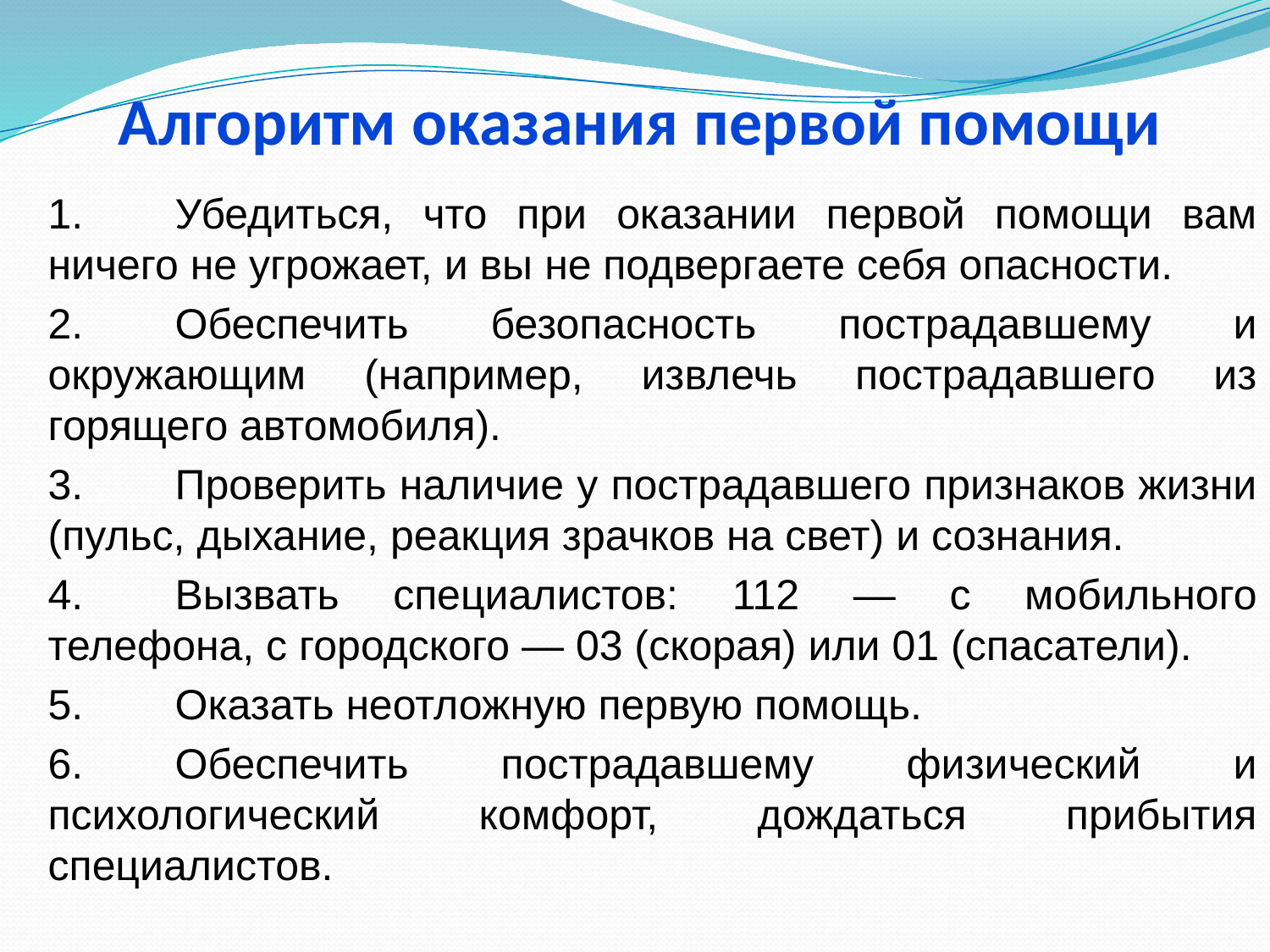

Алгоритм оказания первой помощи
1.	Убедиться, что при оказании первой помощи вам ничего не угрожает, и вы не подвергаете себя опасности.
2.	Обеспечить безопасность пострадавшему и окружающим (например, извлечь пострадавшего из горящего автомобиля).
3.	Проверить наличие у пострадавшего признаков жизни (пульс, дыхание, реакция зрачков на свет) и сознания.
4.	Вызвать специалистов: 112 — с мобильного телефона, с городского — 03 (скорая) или 01 (спасатели).
5.	Оказать неотложную первую помощь.
6.	Обеспечить пострадавшему физический и психологический комфорт, дождаться прибытия специалистов.